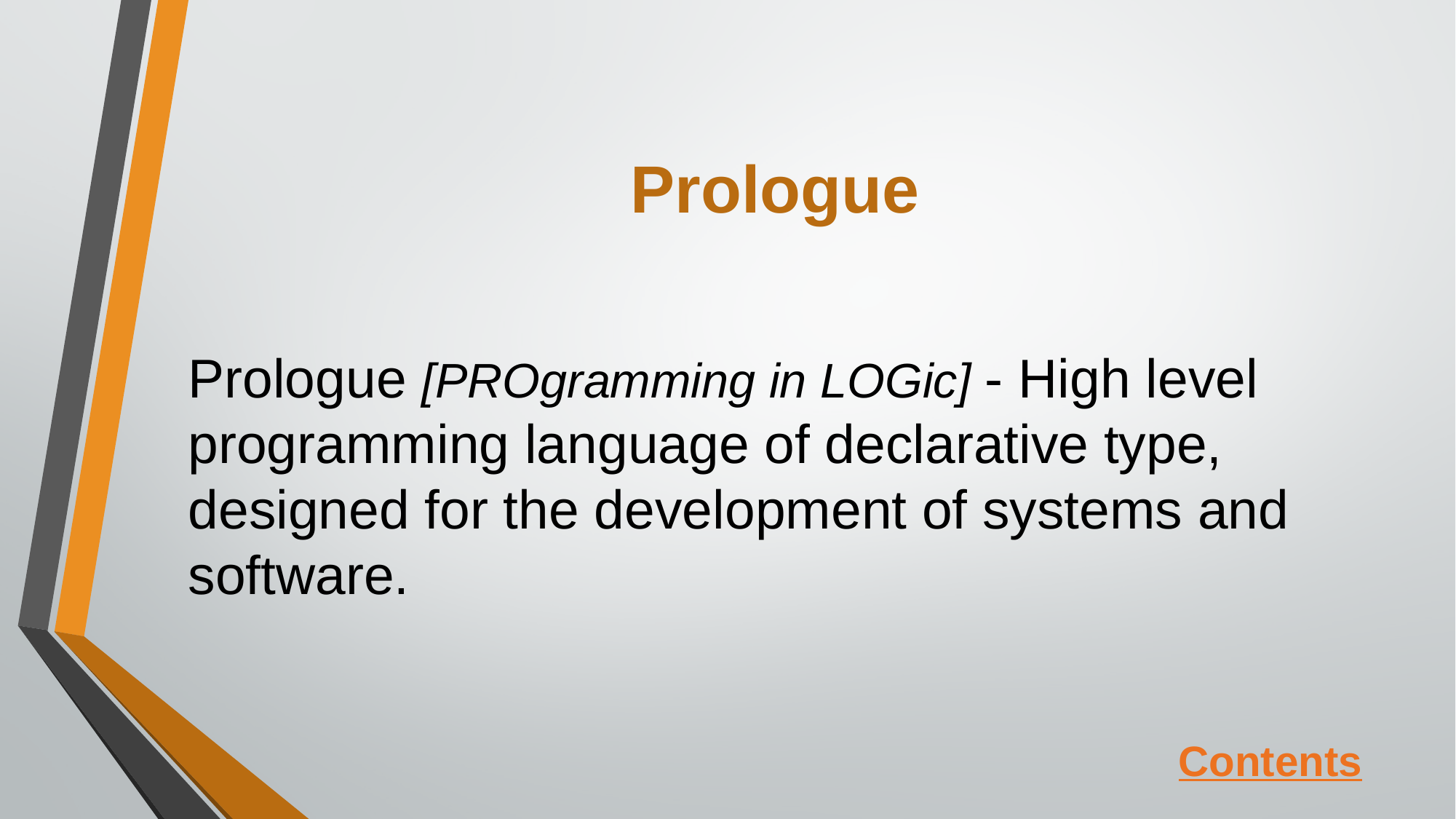

# Prologue
Prologue [PROgramming in LOGic] - High level programming language of declarative type, designed for the development of systems and software.
Contents